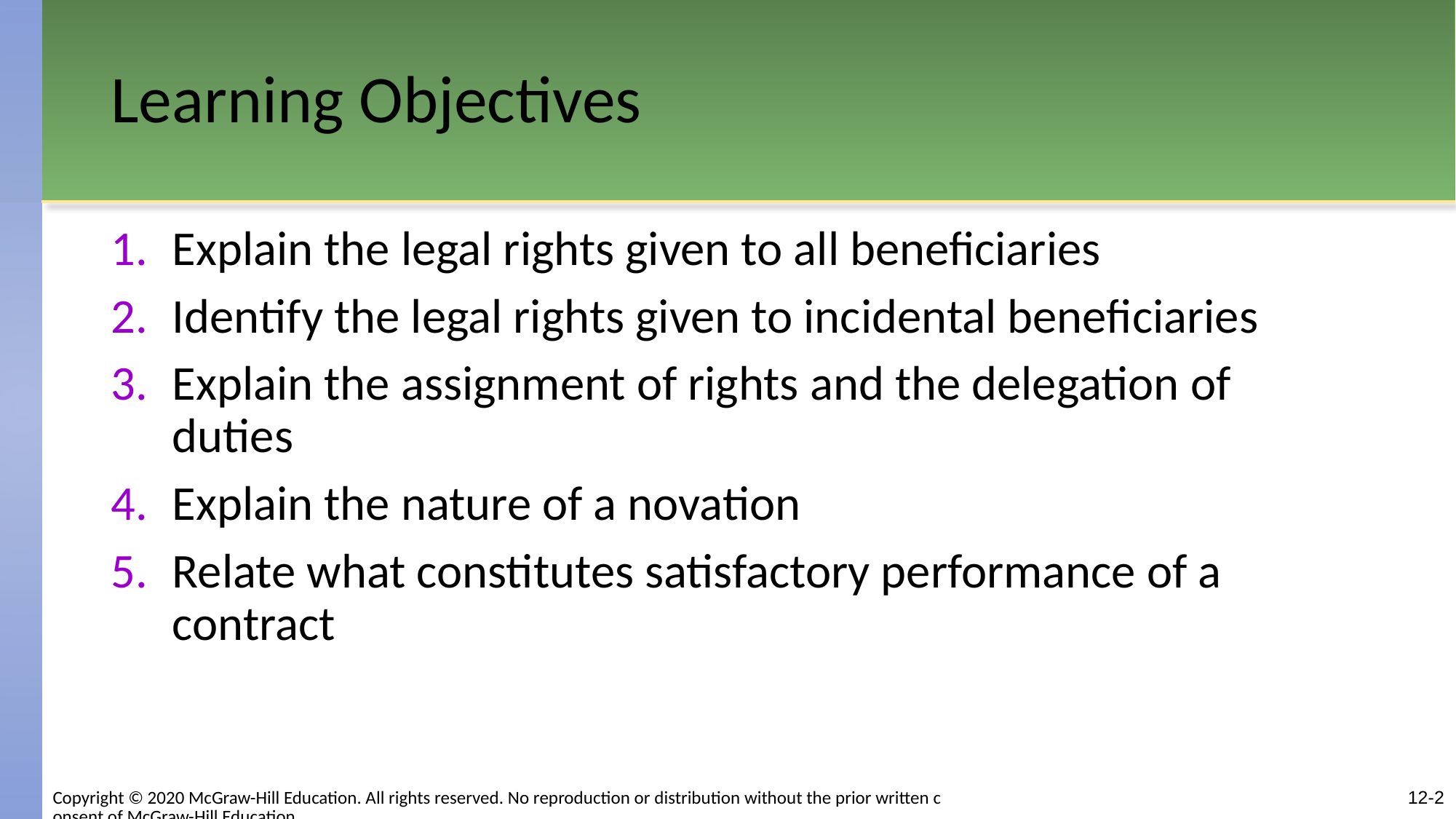

# Learning Objectives
Explain the legal rights given to all beneficiaries
Identify the legal rights given to incidental beneficiaries
Explain the assignment of rights and the delegation of duties
Explain the nature of a novation
Relate what constitutes satisfactory performance of a contract
Copyright © 2020 McGraw-Hill Education. All rights reserved. No reproduction or distribution without the prior written consent of McGraw-Hill Education.
12-2